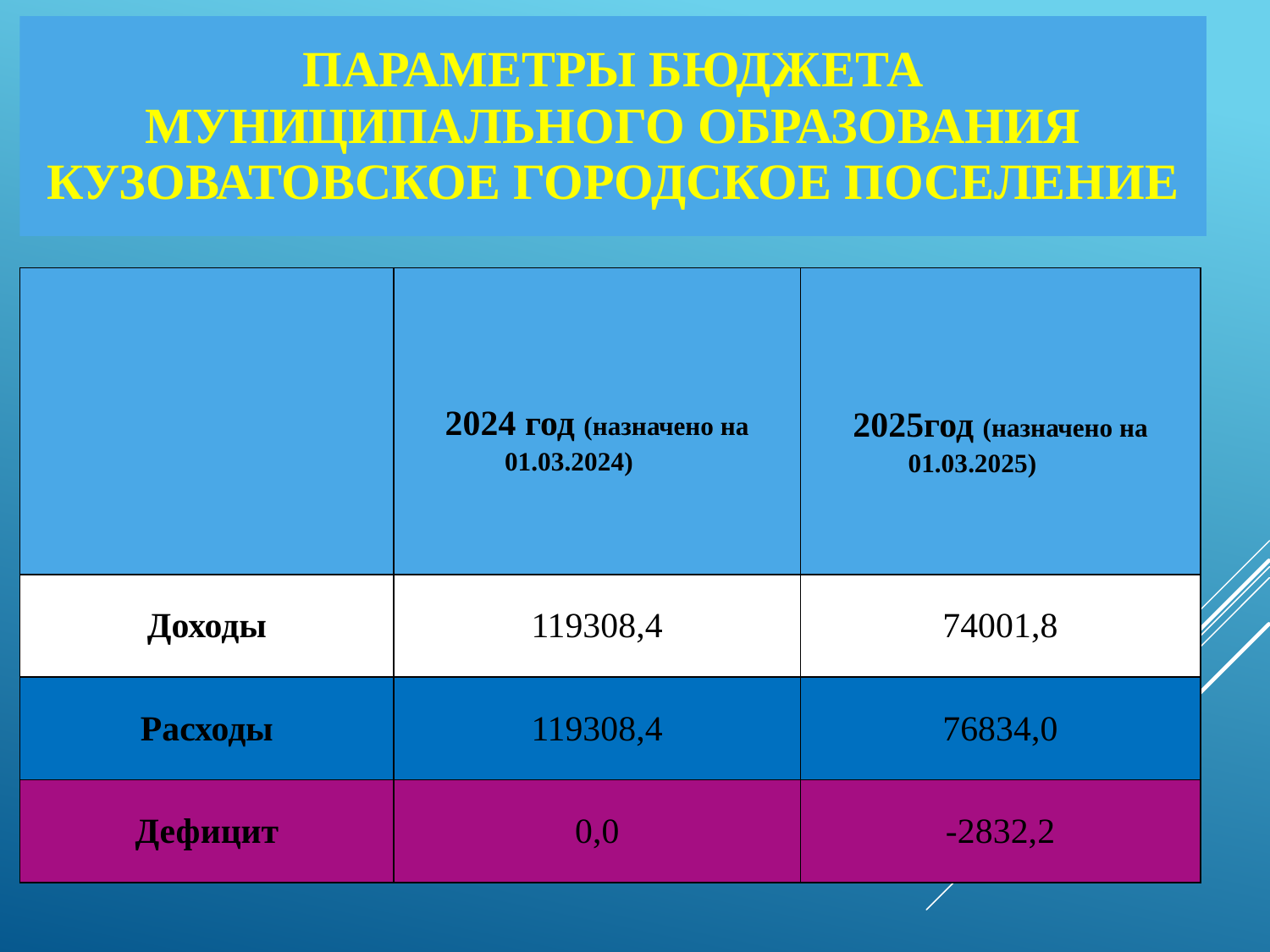

# Параметры бюджета муниципального образования Кузоватовское городское поселение
|  | 2024 год (назначено на 01.03.2024) | 2025год (назначено на 01.03.2025) |
| --- | --- | --- |
| Доходы | 119308,4 | 74001,8 |
| Расходы | 119308,4 | 76834,0 |
| Дефицит | 0,0 | -2832,2 |